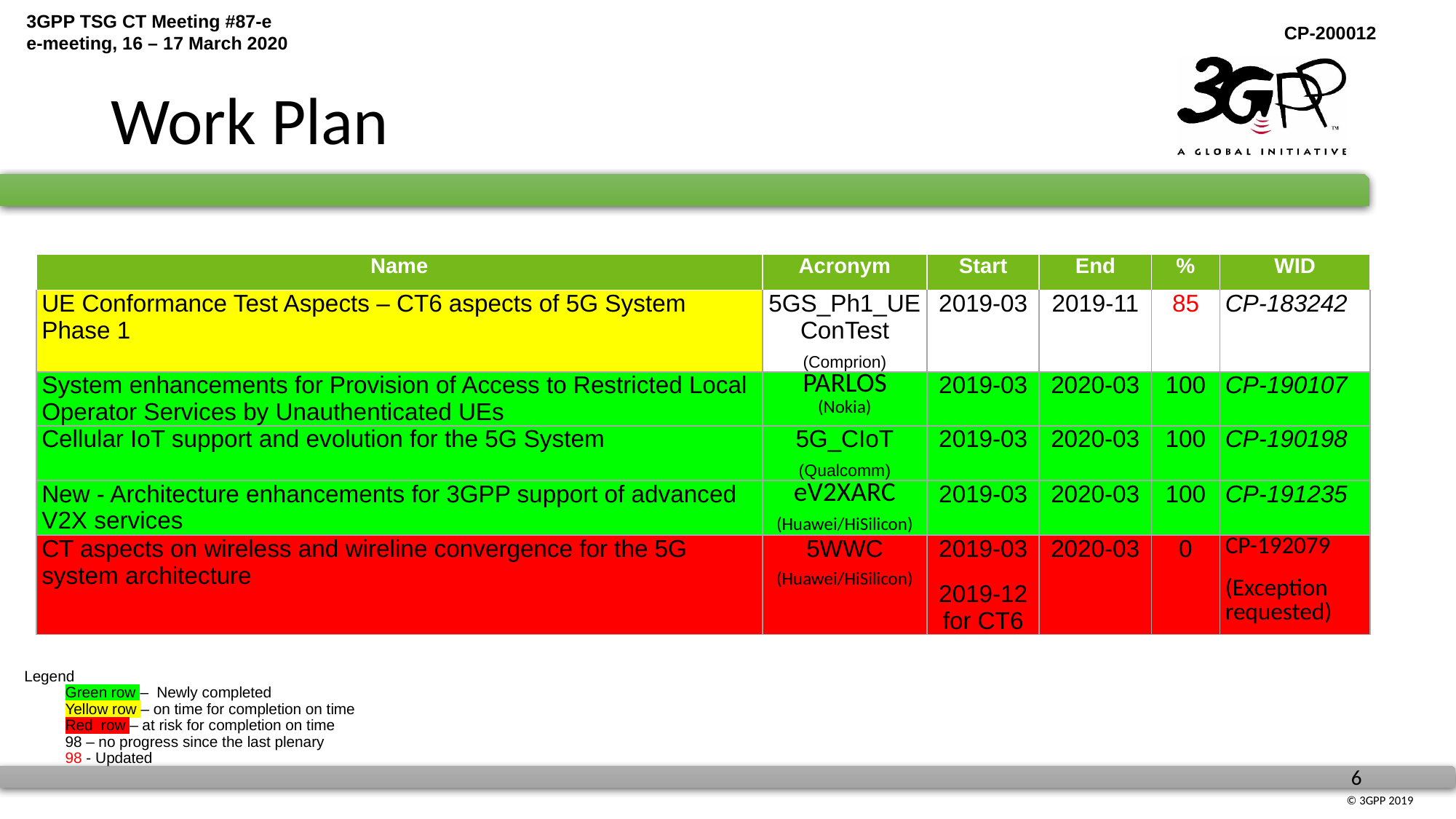

# Work Plan
| Name | Acronym | Start | End | % | WID |
| --- | --- | --- | --- | --- | --- |
| UE Conformance Test Aspects – CT6 aspects of 5G System Phase 1 | 5GS\_Ph1\_UEConTest (Comprion) | 2019-03 | 2019-11 | 85 | CP-183242 |
| System enhancements for Provision of Access to Restricted Local Operator Services by Unauthenticated UEs | PARLOS (Nokia) | 2019-03 | 2020-03 | 100 | CP-190107 |
| Cellular IoT support and evolution for the 5G System | 5G\_CIoT (Qualcomm) | 2019-03 | 2020-03 | 100 | CP-190198 |
| New - Architecture enhancements for 3GPP support of advanced V2X services | eV2XARC (Huawei/HiSilicon) | 2019-03 | 2020-03 | 100 | CP-191235 |
| CT aspects on wireless and wireline convergence for the 5G system architecture | 5WWC (Huawei/HiSilicon) | 2019-03 2019-12 for CT6 | 2020-03 | 0 | CP-192079 (Exception requested) |
Legend
Green row –  Newly completed
	Yellow row – on time for completion on time
Red  row – at risk for completion on time
	98 – no progress since the last plenary
	98 - Updated